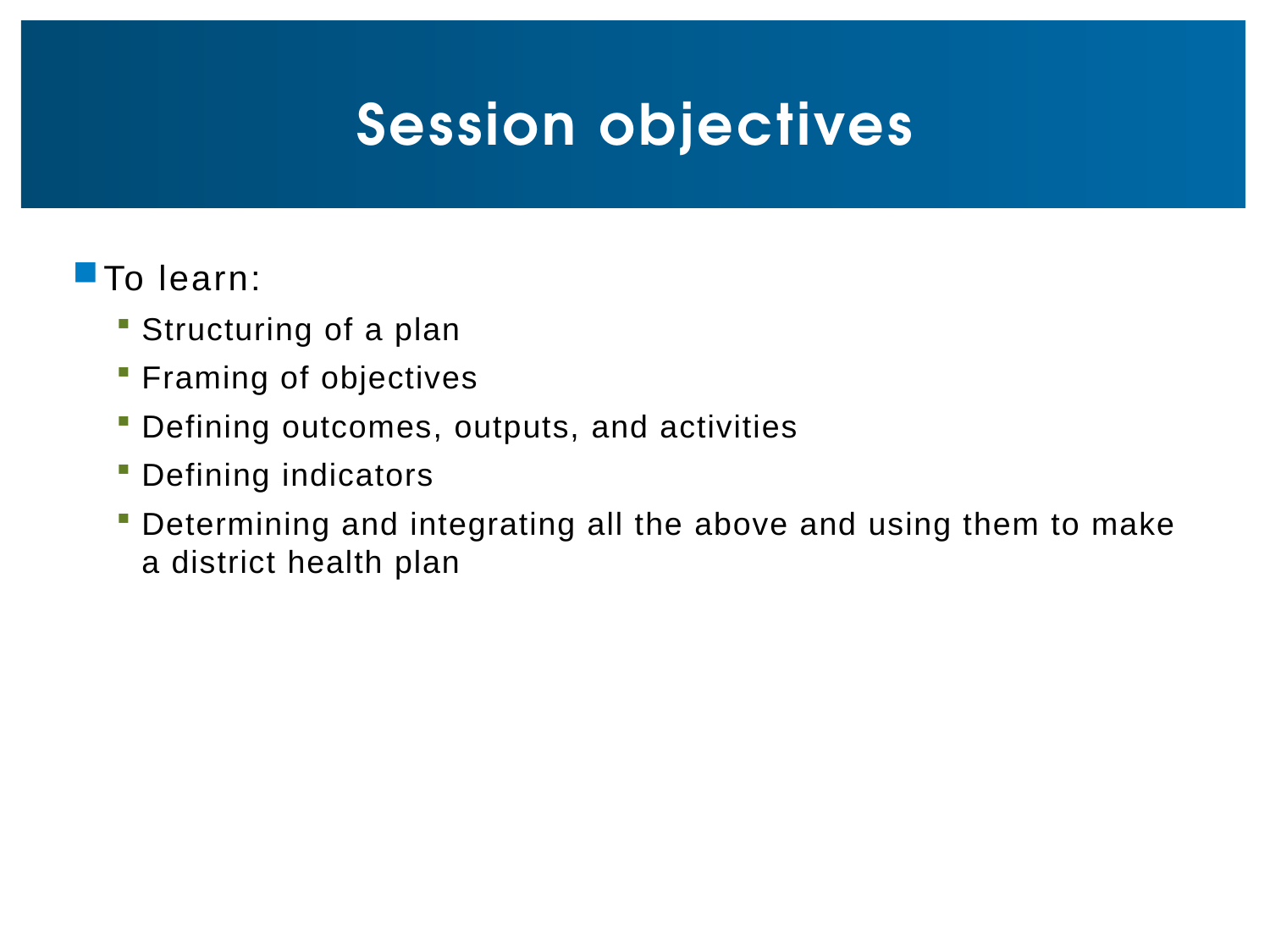

# Session objectives
To learn:
Structuring of a plan
Framing of objectives
Defining outcomes, outputs, and activities
Defining indicators
Determining and integrating all the above and using them to make a district health plan